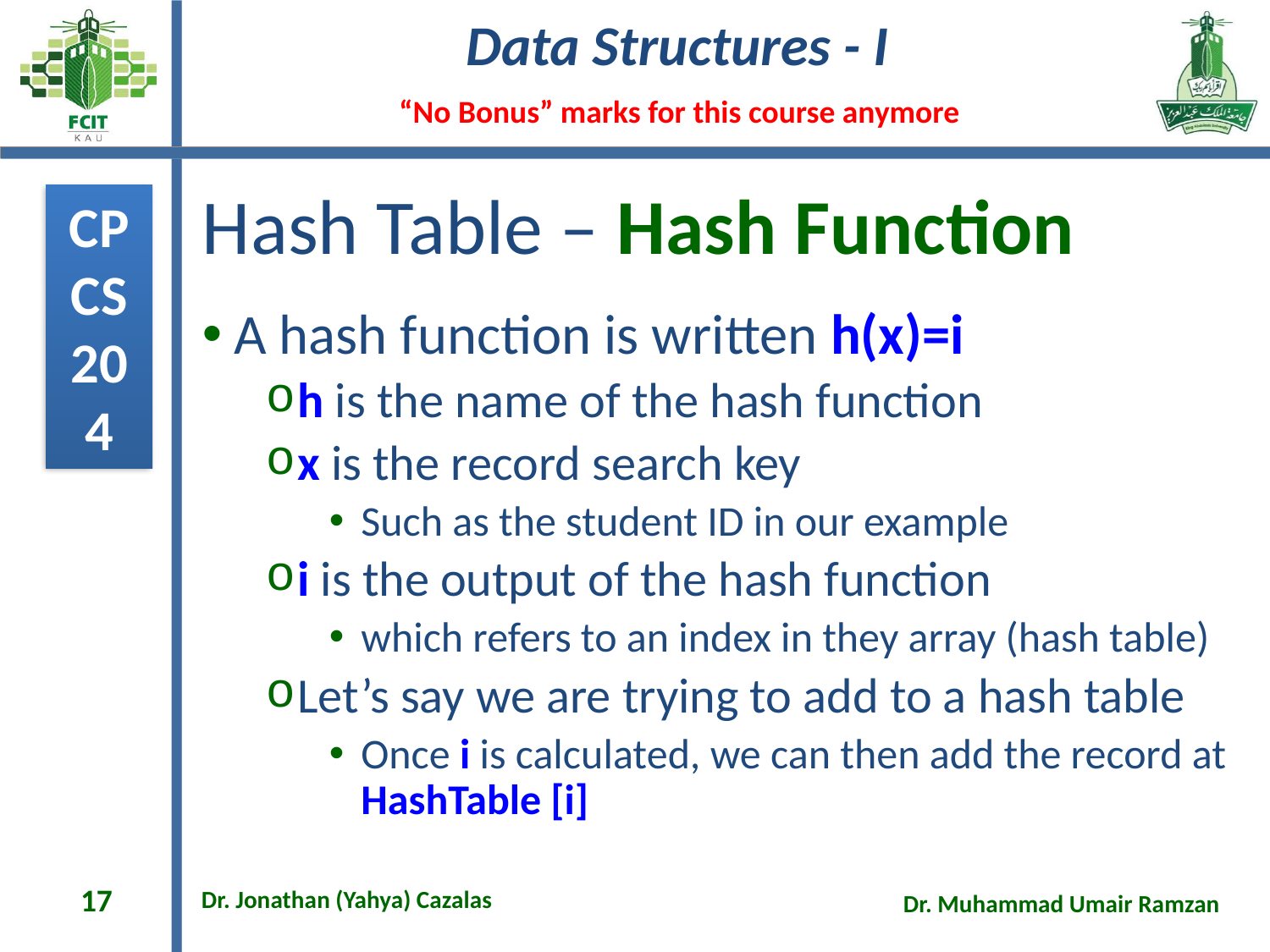

# Hash Table – Hash Function
A hash function is written h(x)=i
h is the name of the hash function
x is the record search key
Such as the student ID in our example
i is the output of the hash function
which refers to an index in they array (hash table)
Let’s say we are trying to add to a hash table
Once i is calculated, we can then add the record at HashTable [i]
17